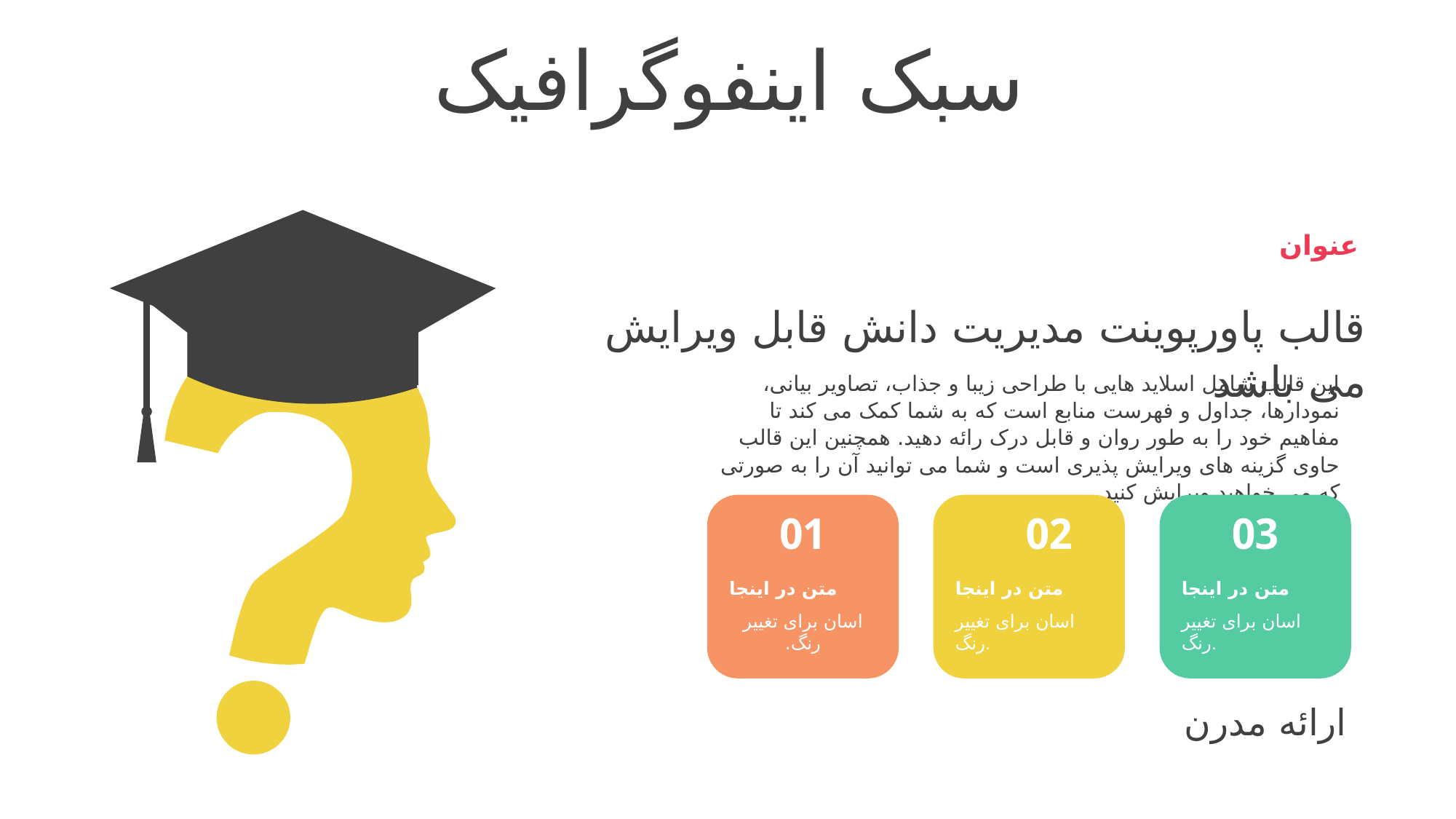

سبک اینفوگرافیک

عنوان
قالب پاورپوینت مدیریت دانش قابل ویرایش می باشد
این قالب شامل اسلاید هایی با طراحی زیبا و جذاب، تصاویر بیانی، نمودارها، جداول و فهرست منابع است که به شما کمک می کند تا مفاهیم خود را به طور روان و قابل درک رائه دهید. همچنین این قالب حاوی گزینه های ویرایش پذیری است و شما می توانید آن را به صورتی که می خواهید ویرایش کنید.

01
02
03
متن در اینجا

اسان برای تغییر رنگ.
متن در اینجا

اسان برای تغییر رنگ.

متن در اینجا

اسان برای تغییر رنگ.

ارائه مدرن